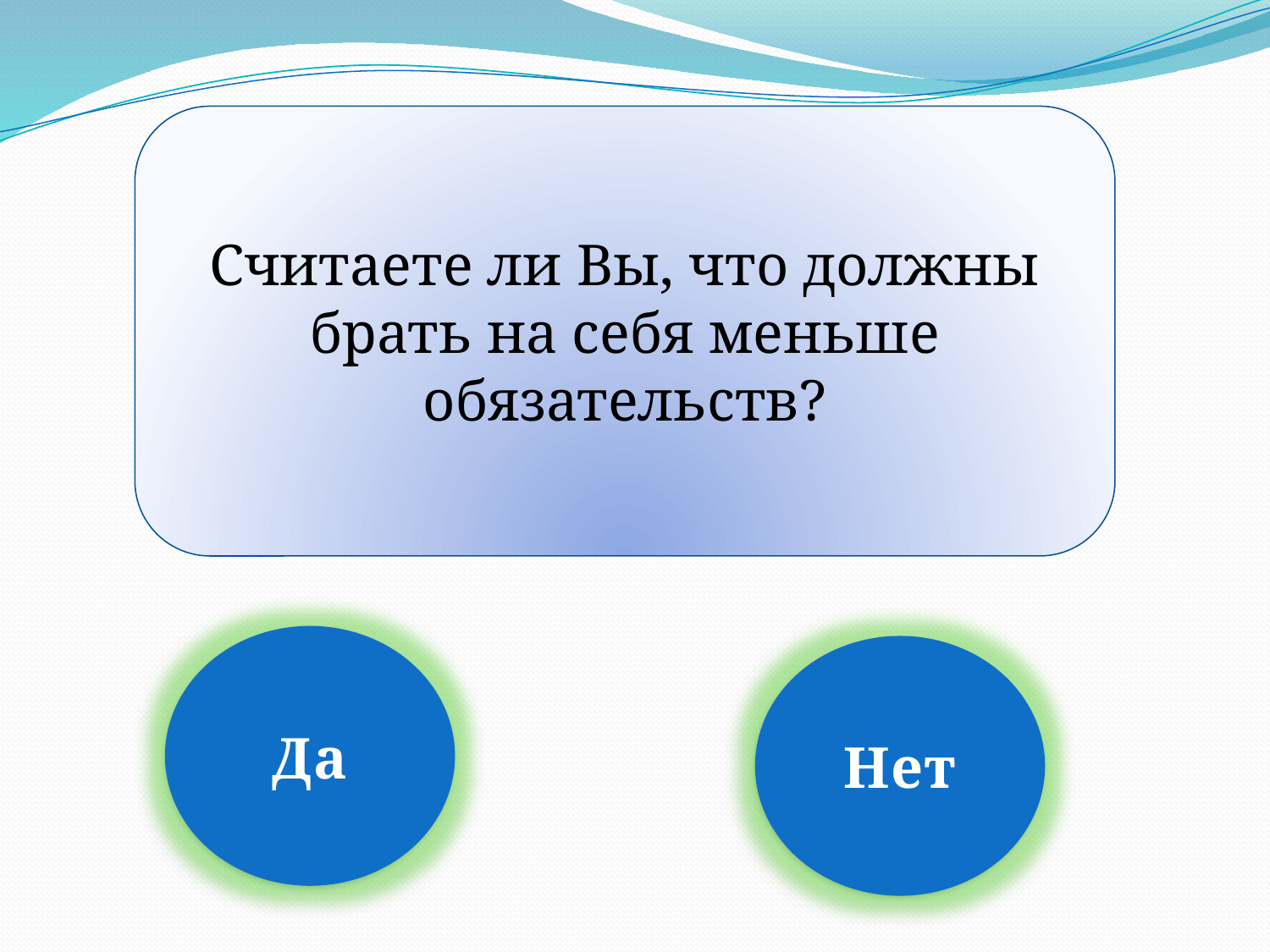

Считаете ли Вы, что должны брать на себя меньше обязательств?
Да
Нет